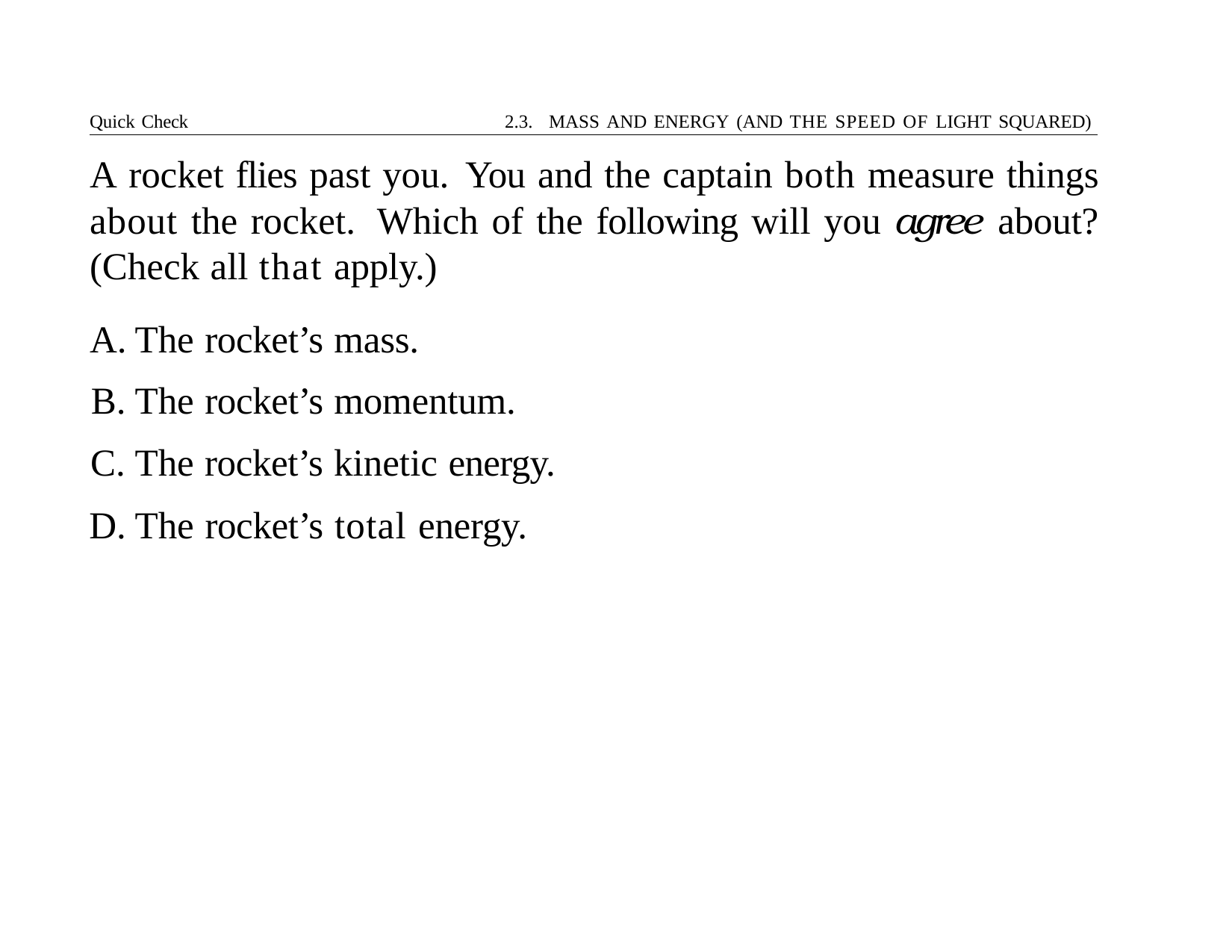

Quick Check	2.3.  MASS AND ENERGY (AND THE SPEED OF LIGHT SQUARED)

# A rocket flies past you. You and the captain both measure things about the rocket.  Which of the following will you agree about? (Check all that apply.)
The rocket’s mass.
The rocket’s momentum.
The rocket’s kinetic energy.
The rocket’s total energy.